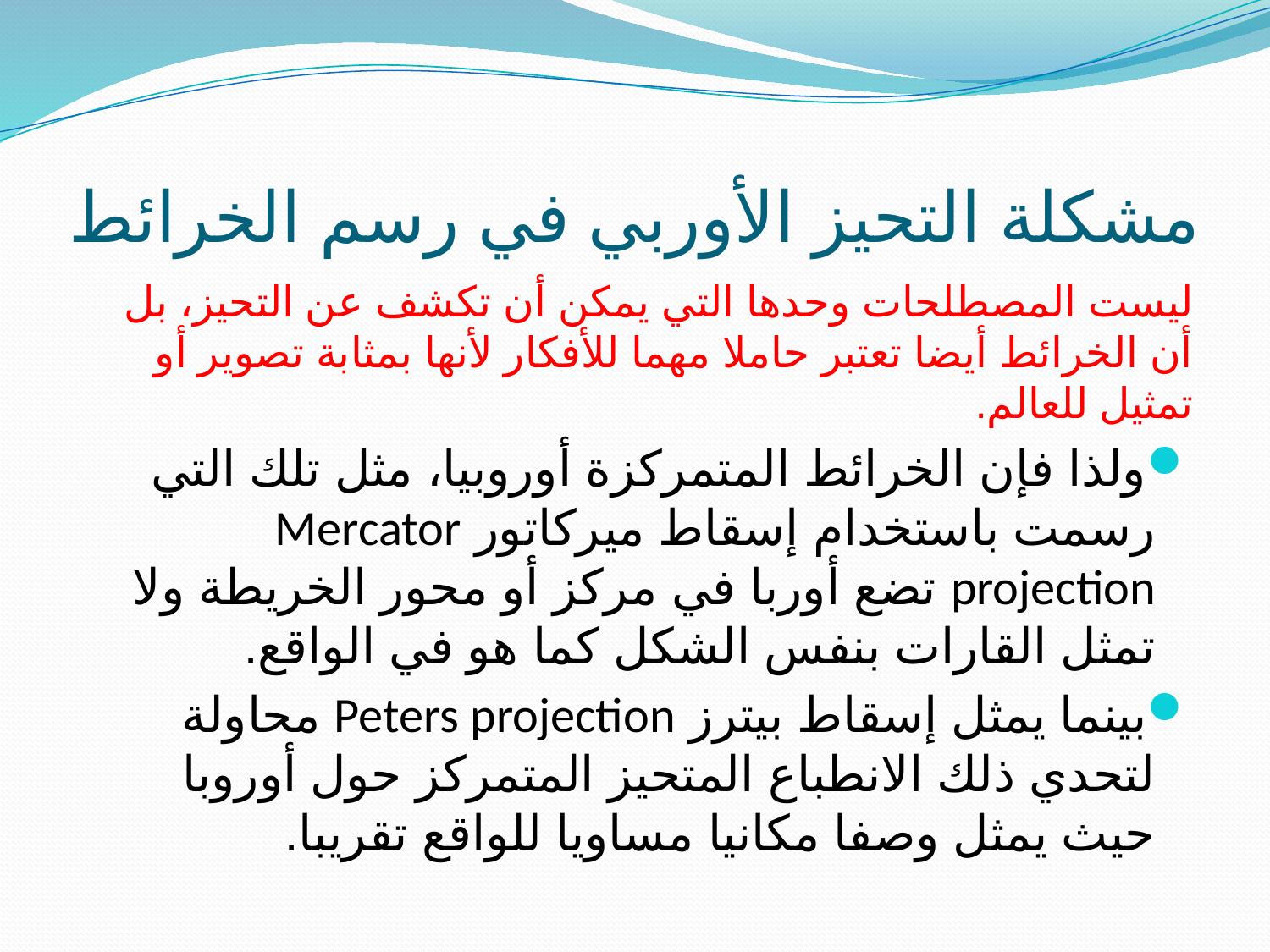

# مشكلة التحيز الأوربي في رسم الخرائط
ليست المصطلحات وحدها التي يمكن أن تكشف عن التحيز، بل أن الخرائط أيضا تعتبر حاملا مهما للأفكار لأنها بمثابة تصوير أو تمثيل للعالم.
ولذا فإن الخرائط المتمركزة أوروبيا، مثل تلك التي رسمت باستخدام إسقاط ميركاتور Mercator projection تضع أوربا في مركز أو محور الخريطة ولا تمثل القارات بنفس الشكل كما هو في الواقع.
بينما يمثل إسقاط بيترز Peters projection محاولة لتحدي ذلك الانطباع المتحيز المتمركز حول أوروبا حيث يمثل وصفا مكانيا مساويا للواقع تقريبا.